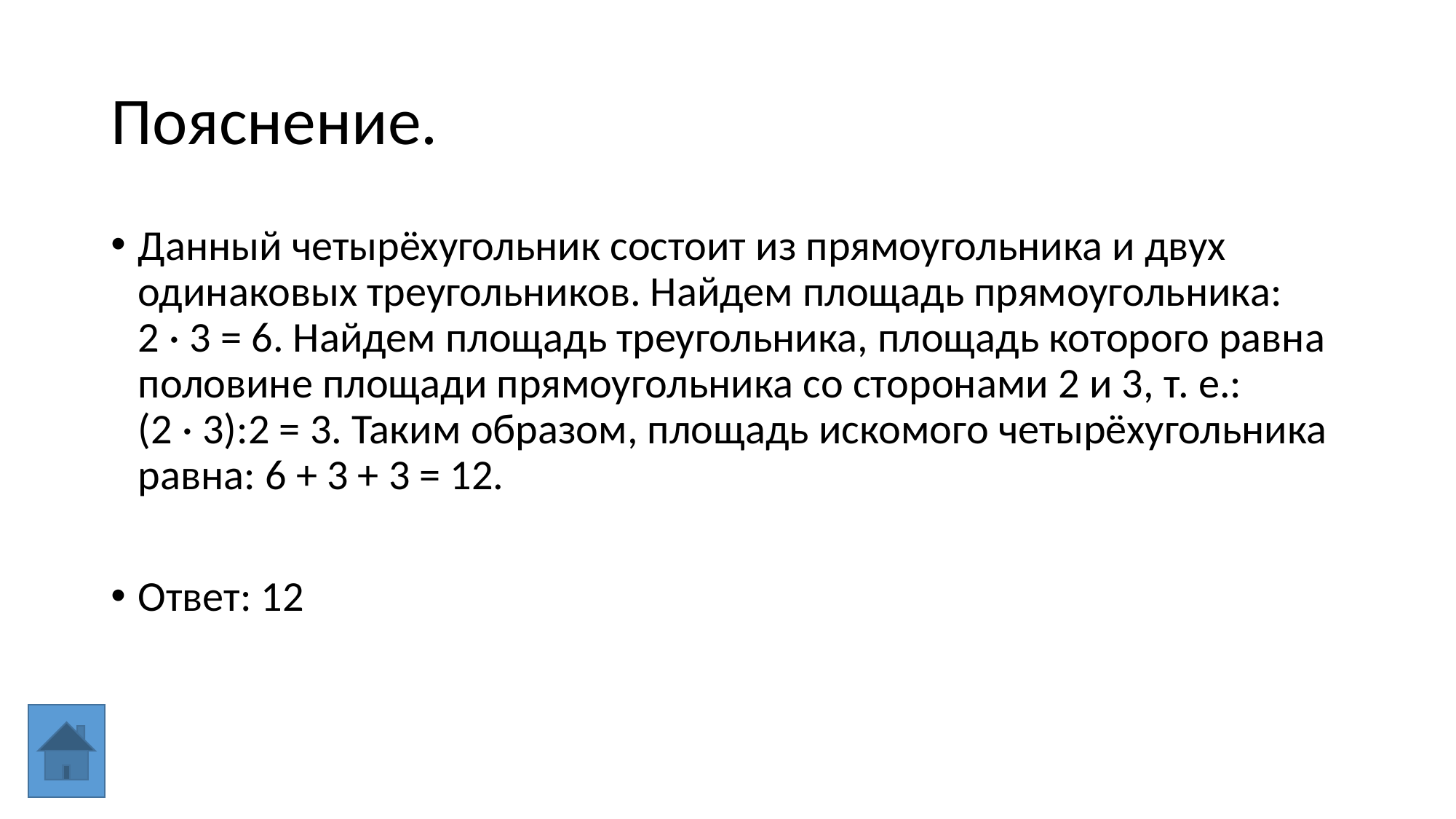

# Пояснение.
Данный четырёхугольник состоит из прямоугольника и двух одинаковых треугольников. Найдем площадь прямоугольника: 2 · 3 = 6. Найдем площадь треугольника, площадь которого равна половине площади прямоугольника со сторонами 2 и 3, т. е.: (2 · 3):2 = 3. Таким образом, площадь искомого четырёхугольника равна: 6 + 3 + 3 = 12.

Ответ: 12